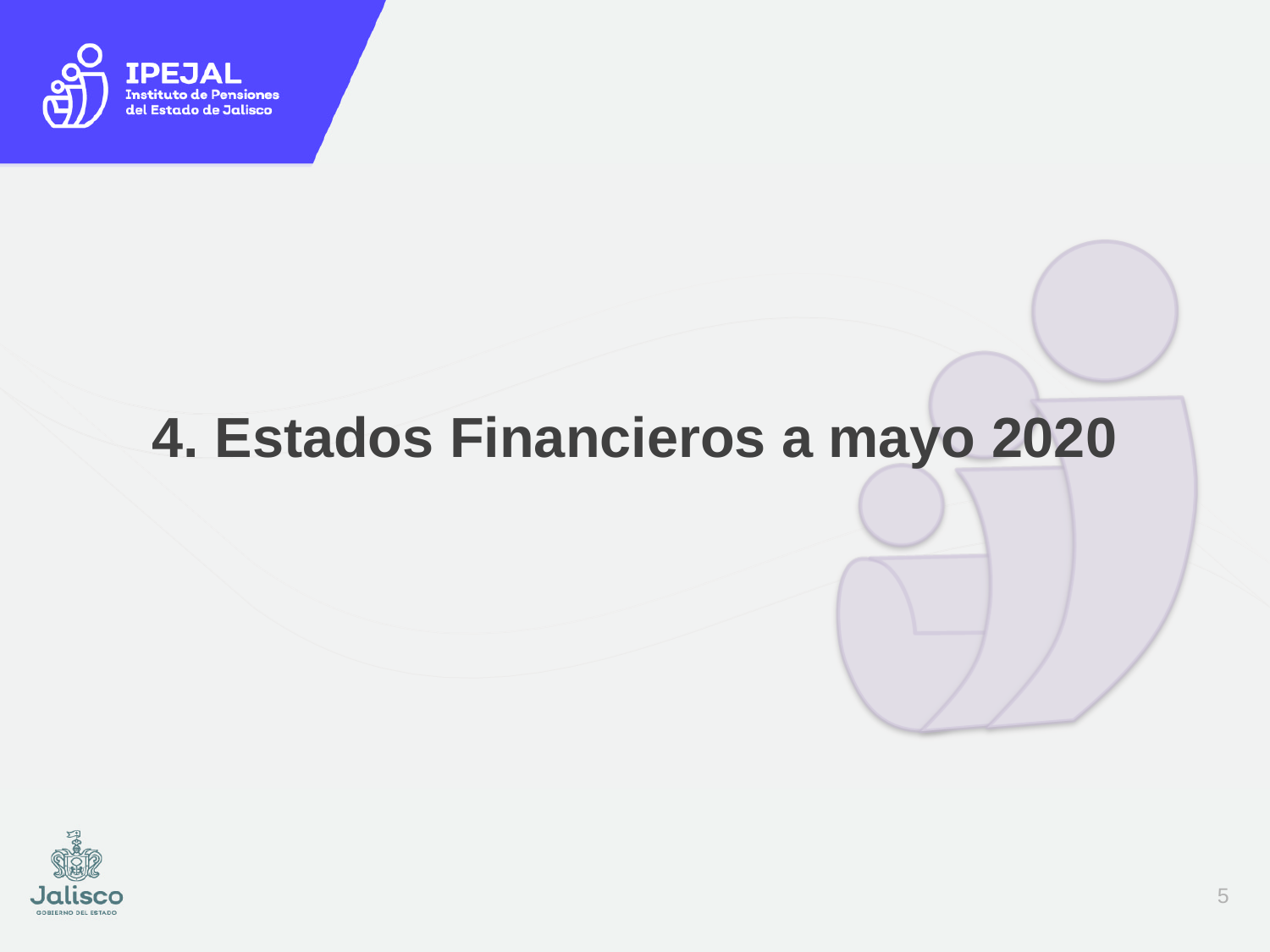

4. Estados Financieros a mayo 2020
5